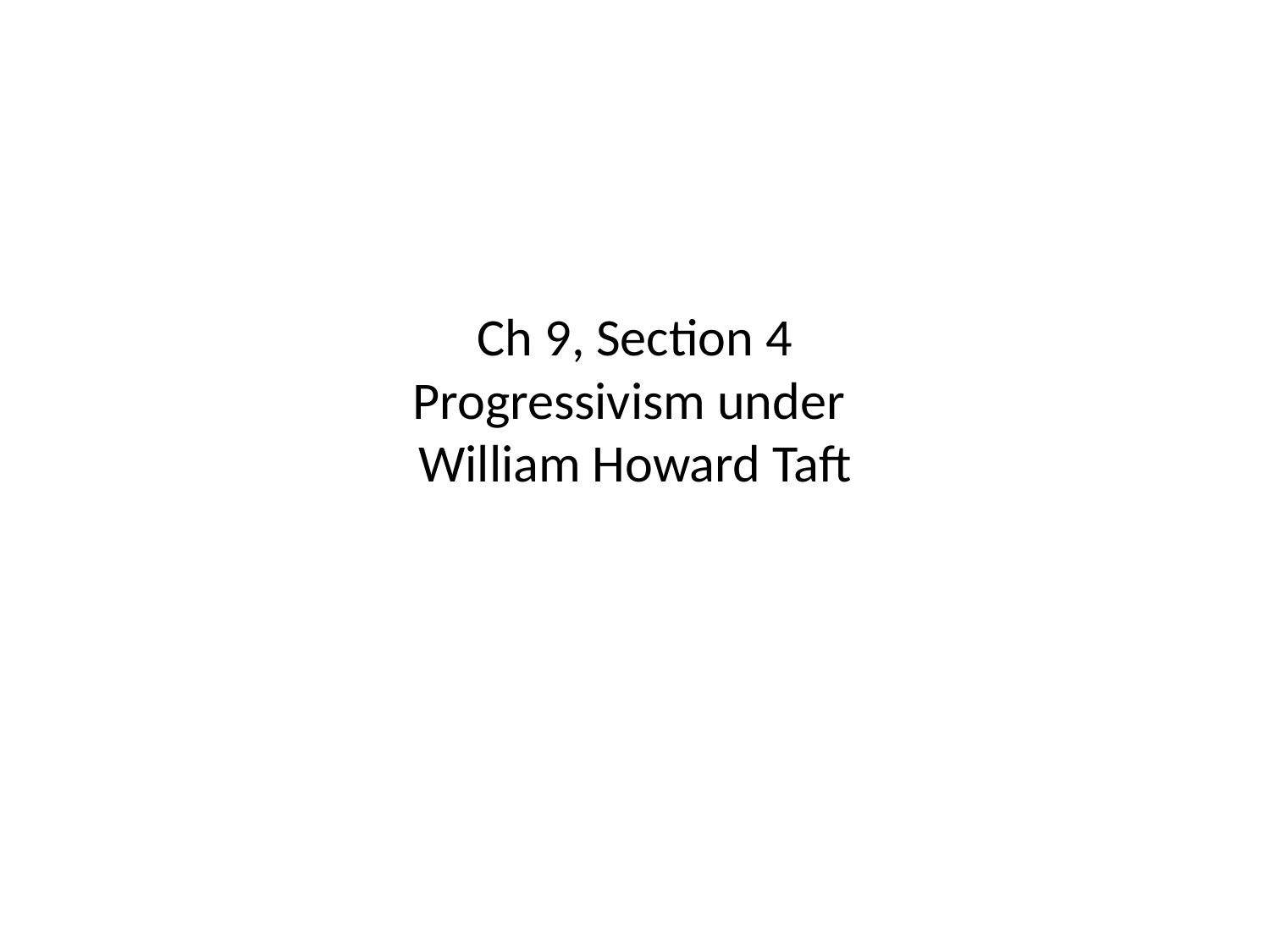

# Ch 9, Section 4 Progressivism under William Howard Taft